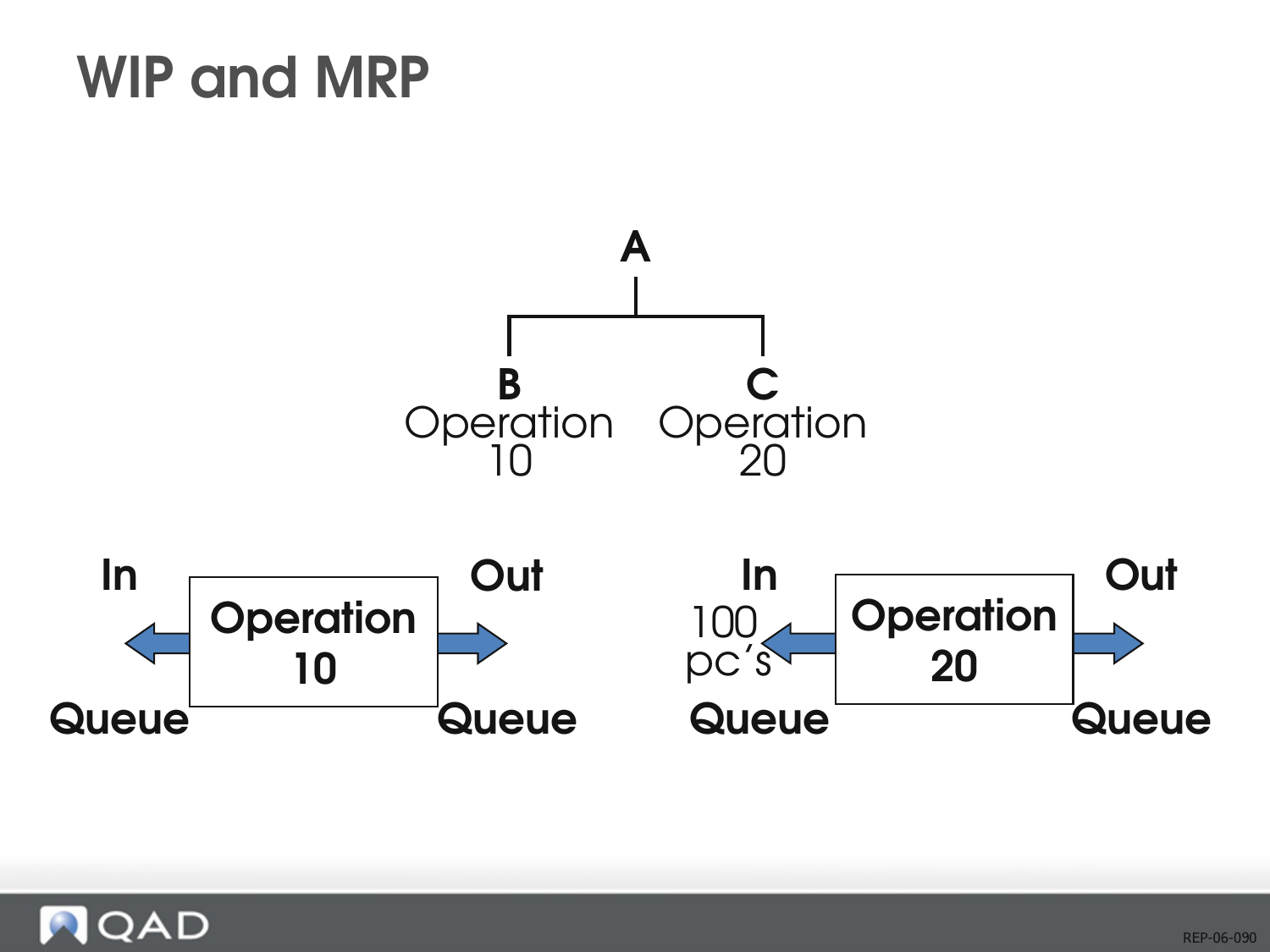

# WIP and MRP
A
B
Operation
10
C
Operation
20
In
In
Out
Out
Operation
20
Operation
10
100
pc’s

Queue
Queue
Queue
Queue
REP-06-090